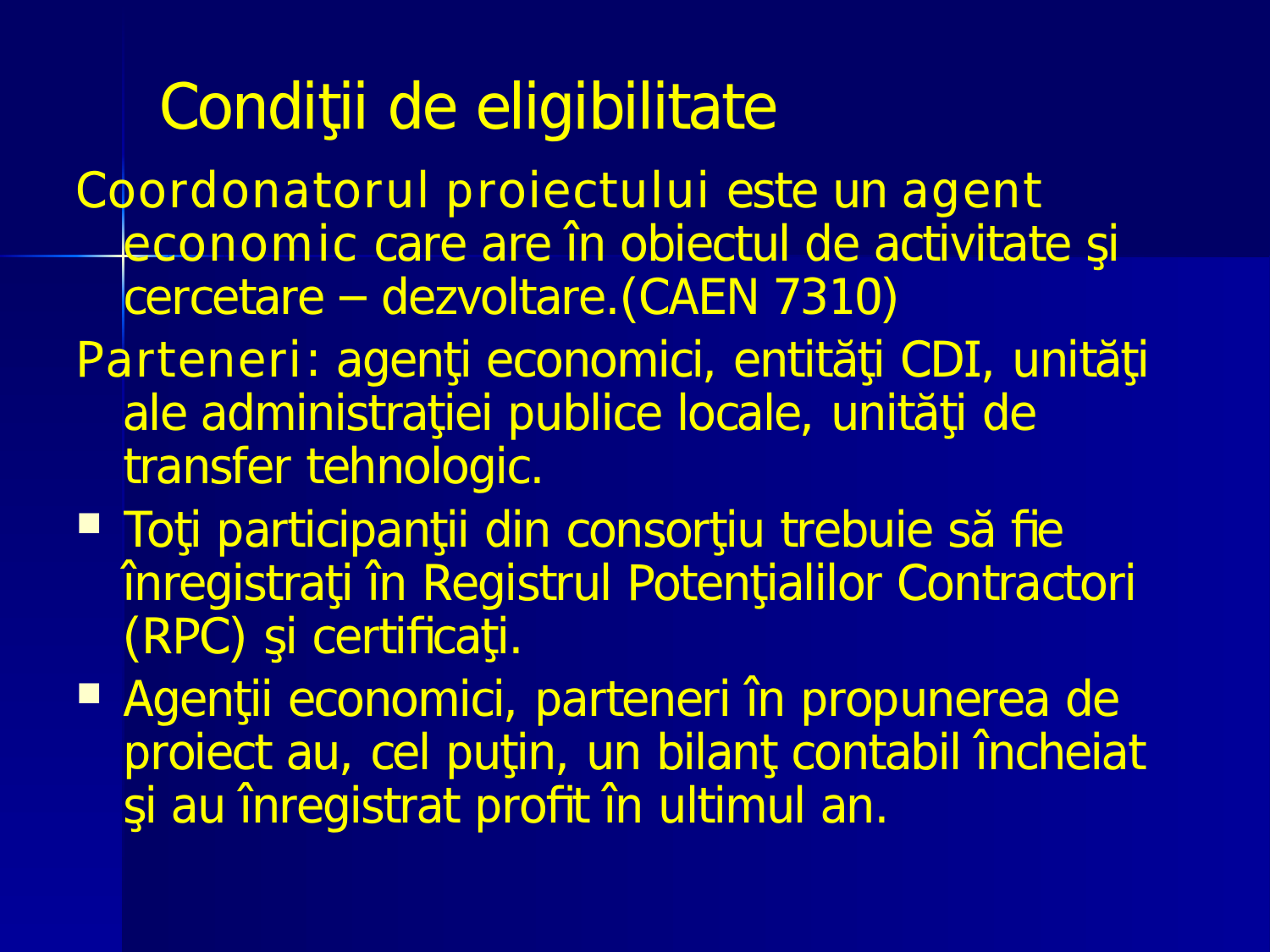

# Condiţii de eligibilitate
Coordonatorul proiectului este un agent economic care are în obiectul de activitate şi cercetare – dezvoltare.(CAEN 7310)
Parteneri: agenţi economici, entităţi CDI, unităţi ale administraţiei publice locale, unităţi de transfer tehnologic.
Toţi participanţii din consorţiu trebuie să fie înregistraţi în Registrul Potenţialilor Contractori (RPC) şi certificaţi.
Agenţii economici, parteneri în propunerea de proiect au, cel puţin, un bilanţ contabil încheiat şi au înregistrat profit în ultimul an.